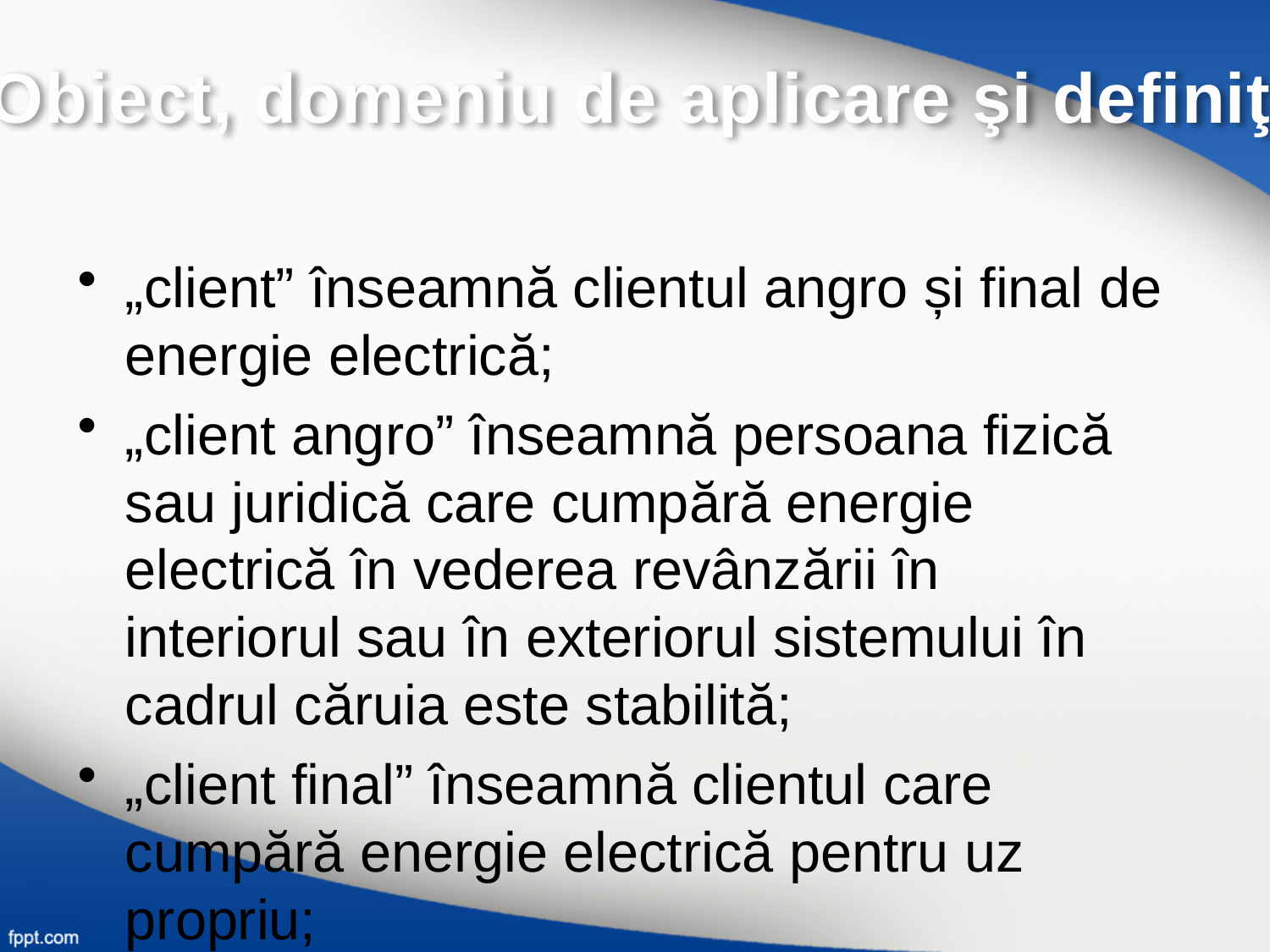

I – Obiect, domeniu de aplicare şi definiţii

„client” înseamnă clientul angro și final de energie electrică;
„client angro” înseamnă persoana fizică sau juridică care cumpără energie electrică în vederea revânzării în interiorul sau în exteriorul sistemului în cadrul căruia este stabilită;
„client final” înseamnă clientul care cumpără energie electrică pentru uz propriu;